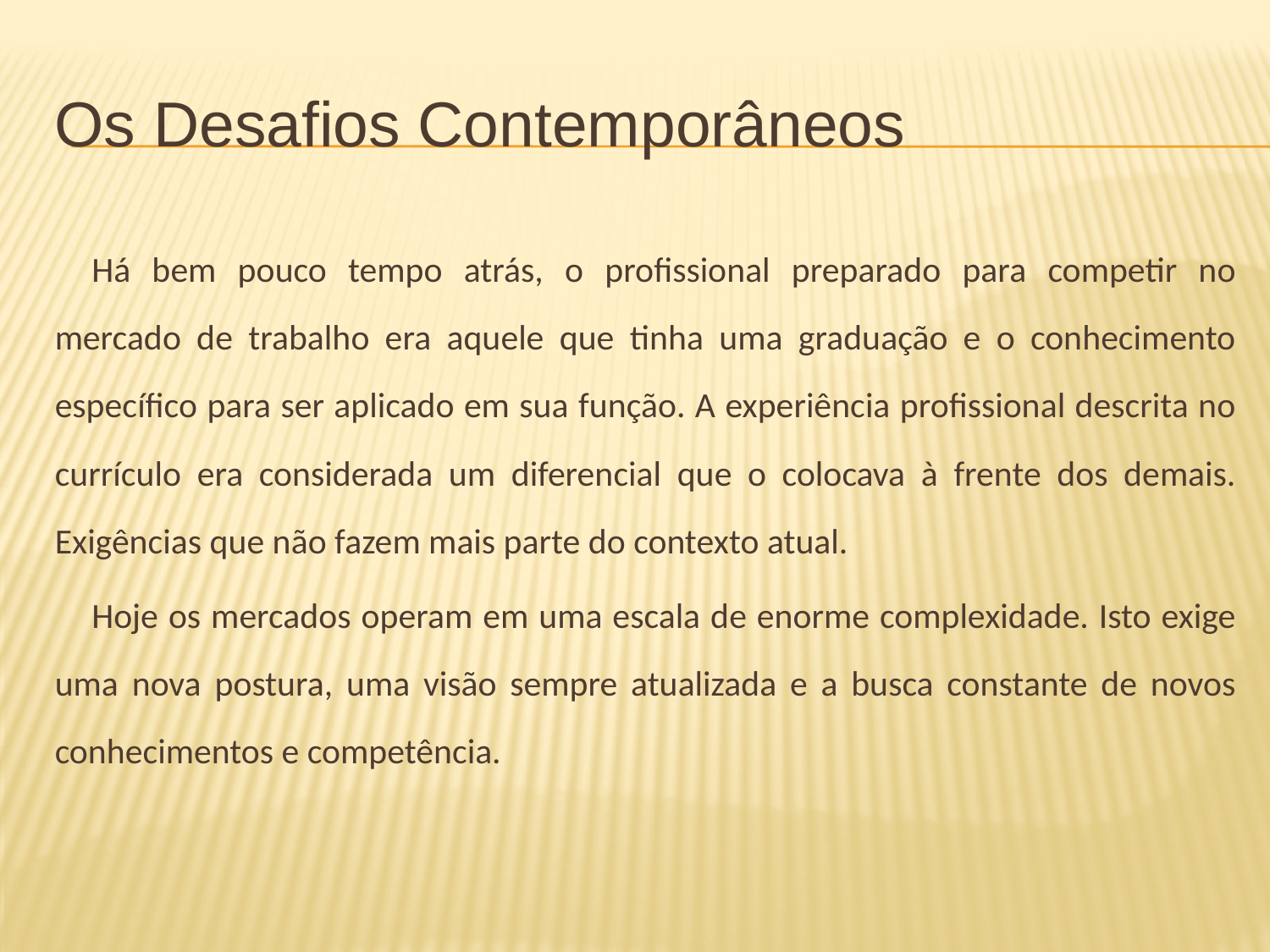

# Os Desafios Contemporâneos
Há bem pouco tempo atrás, o profissional preparado para competir no mercado de trabalho era aquele que tinha uma graduação e o conhecimento específico para ser aplicado em sua função. A experiência profissional descrita no currículo era considerada um diferencial que o colocava à frente dos demais. Exigências que não fazem mais parte do contexto atual.
Hoje os mercados operam em uma escala de enorme complexidade. Isto exige uma nova postura, uma visão sempre atualizada e a busca constante de novos conhecimentos e competência.